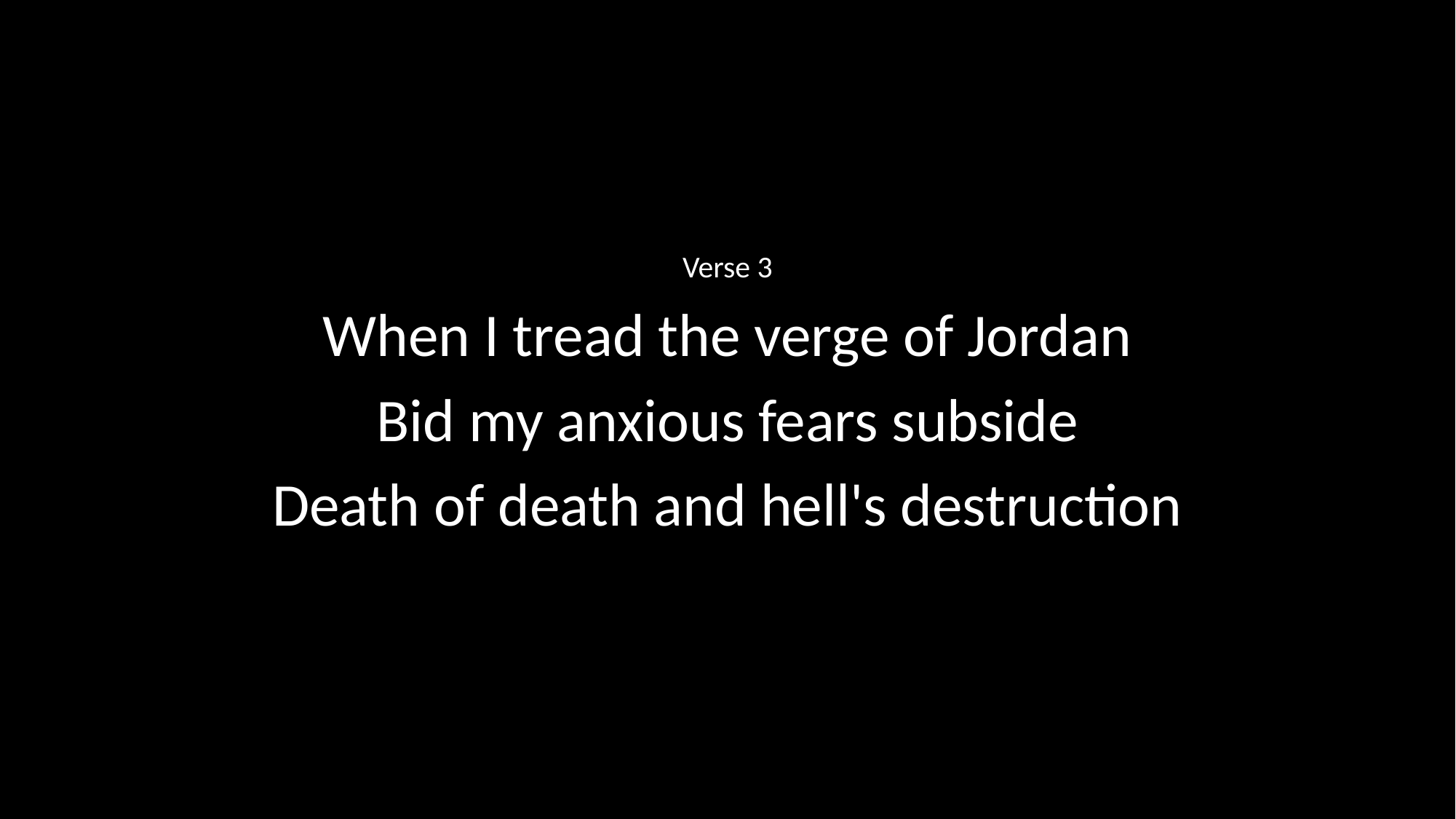

Verse 3
When I tread the verge of Jordan
Bid my anxious fears subside
Death of death and hell's destruction